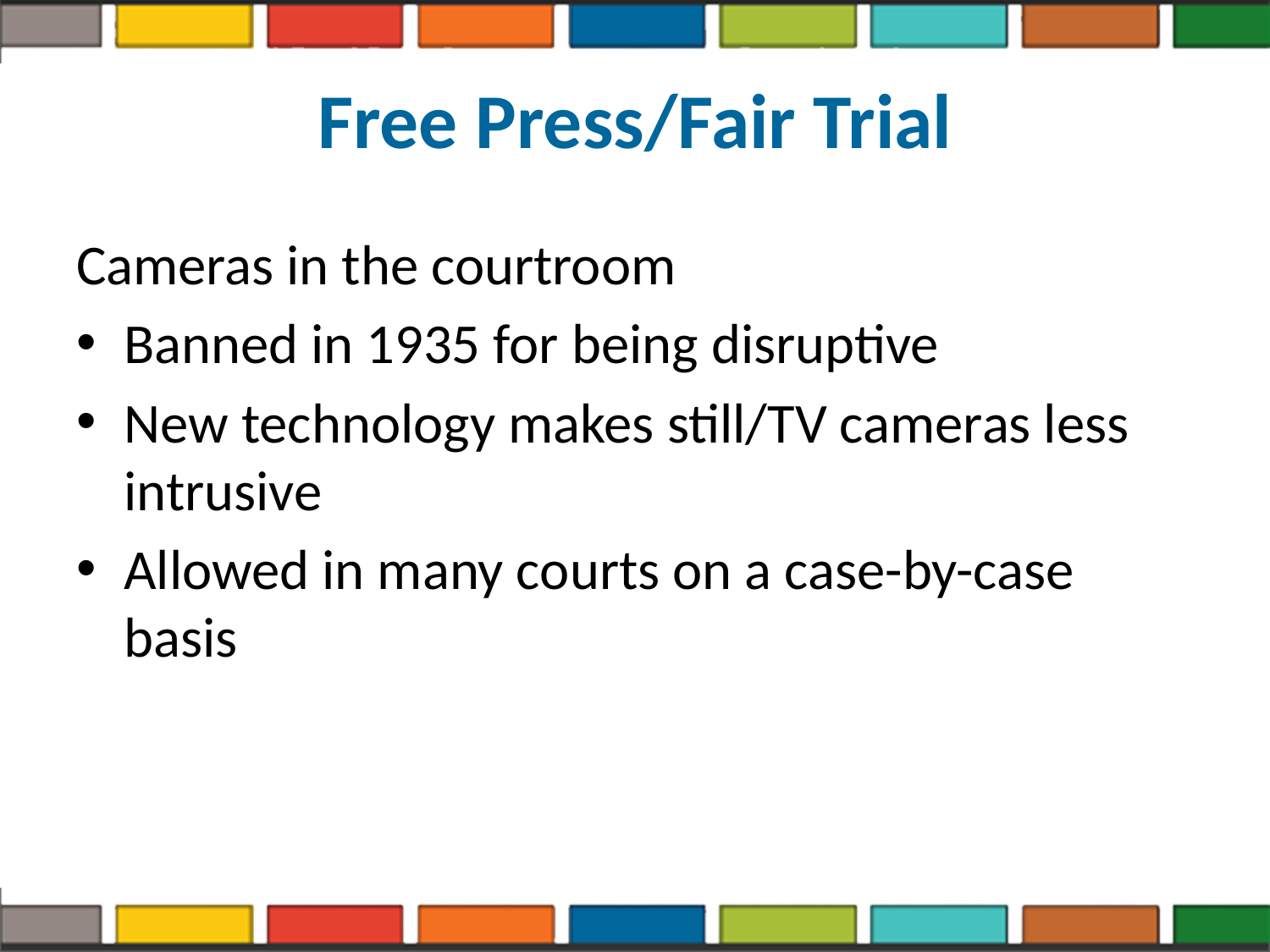

# Free Press/Fair Trial
Cameras in the courtroom
Banned in 1935 for being disruptive
New technology makes still/TV cameras less intrusive
Allowed in many courts on a case-by-case basis